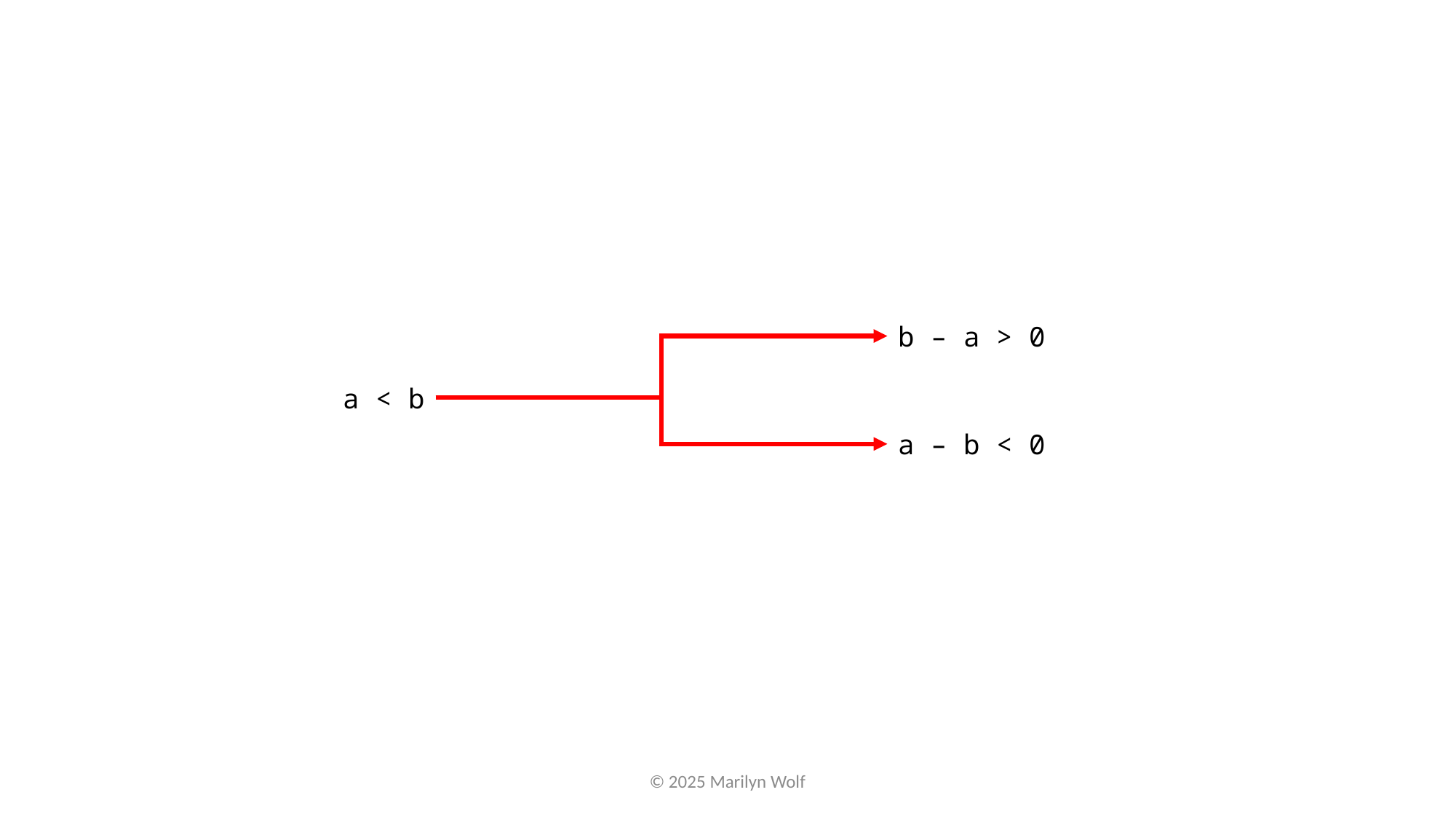

b – a > 0
a < b
a – b < 0
© 2025 Marilyn Wolf